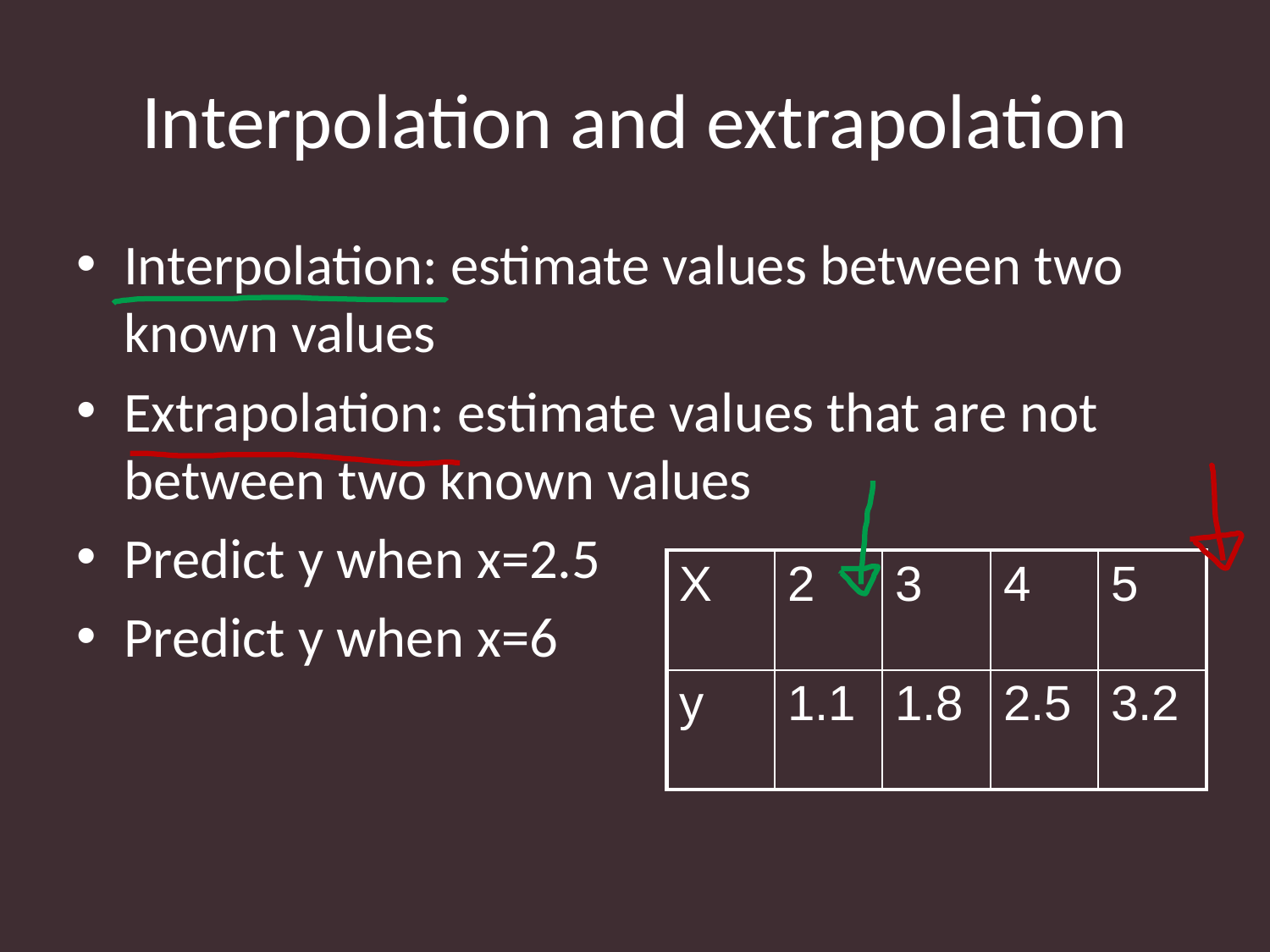

# Interpolation and extrapolation
Interpolation: estimate values between two known values
Extrapolation: estimate values that are not between two known values
Predict y when x=2.5
Predict y when x=6

| X | 2 | 3 | 4 | 5 |
| --- | --- | --- | --- | --- |
| y | 1.1 | 1.8 | 2.5 | 3.2 |